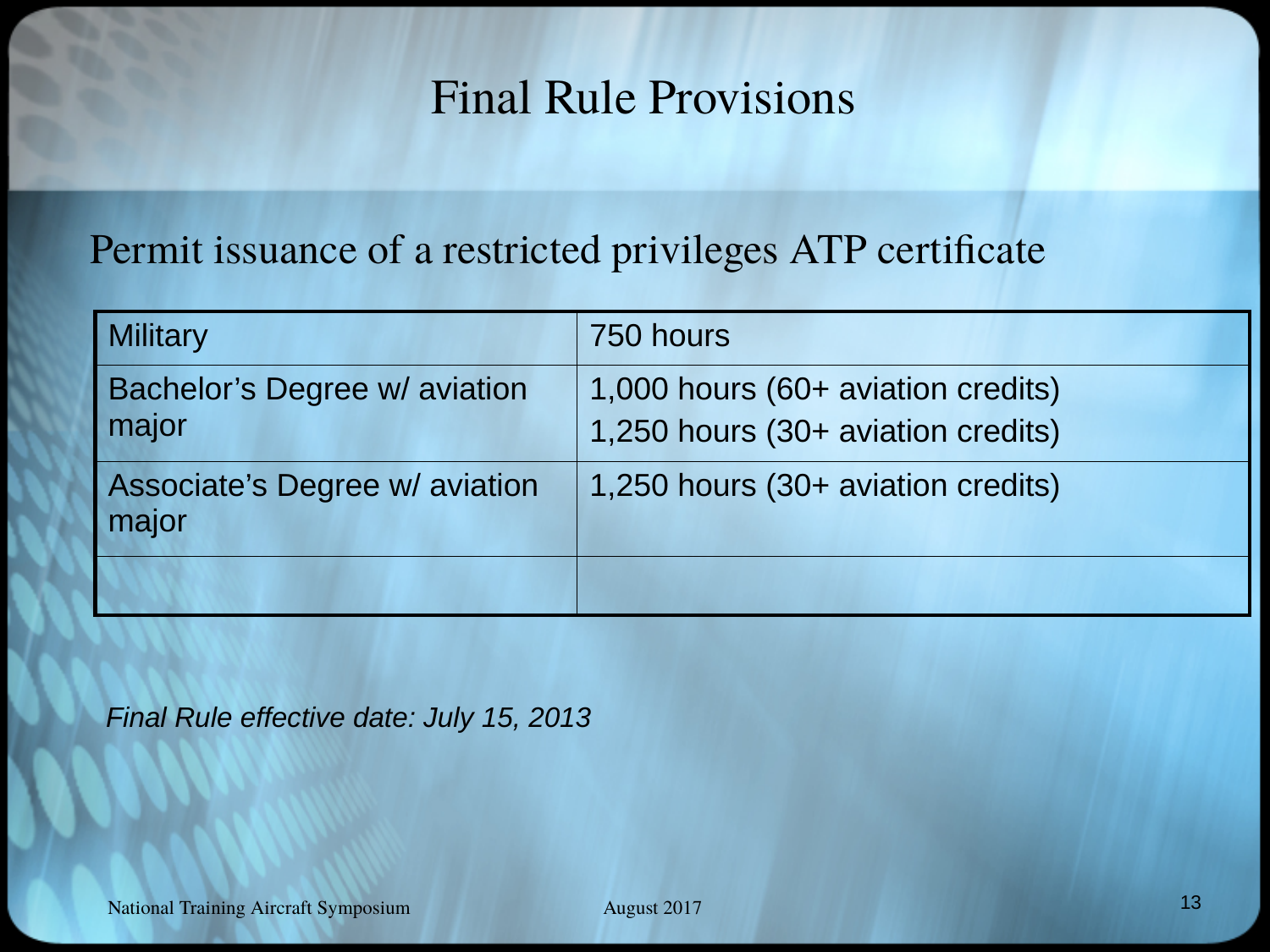

# Final Rule Provisions
Permit issuance of a restricted privileges ATP certificate

| Military | 750 hours |
| --- | --- |
| Bachelor’s Degree w/ aviation major | 1,000 hours (60+ aviation credits) 1,250 hours (30+ aviation credits) |
| Associate’s Degree w/ aviation major | 1,250 hours (30+ aviation credits) |
|  |  |

  Final Rule effective date: July 15, 2013
13
National Training Aircraft Symposium
                              August 2017